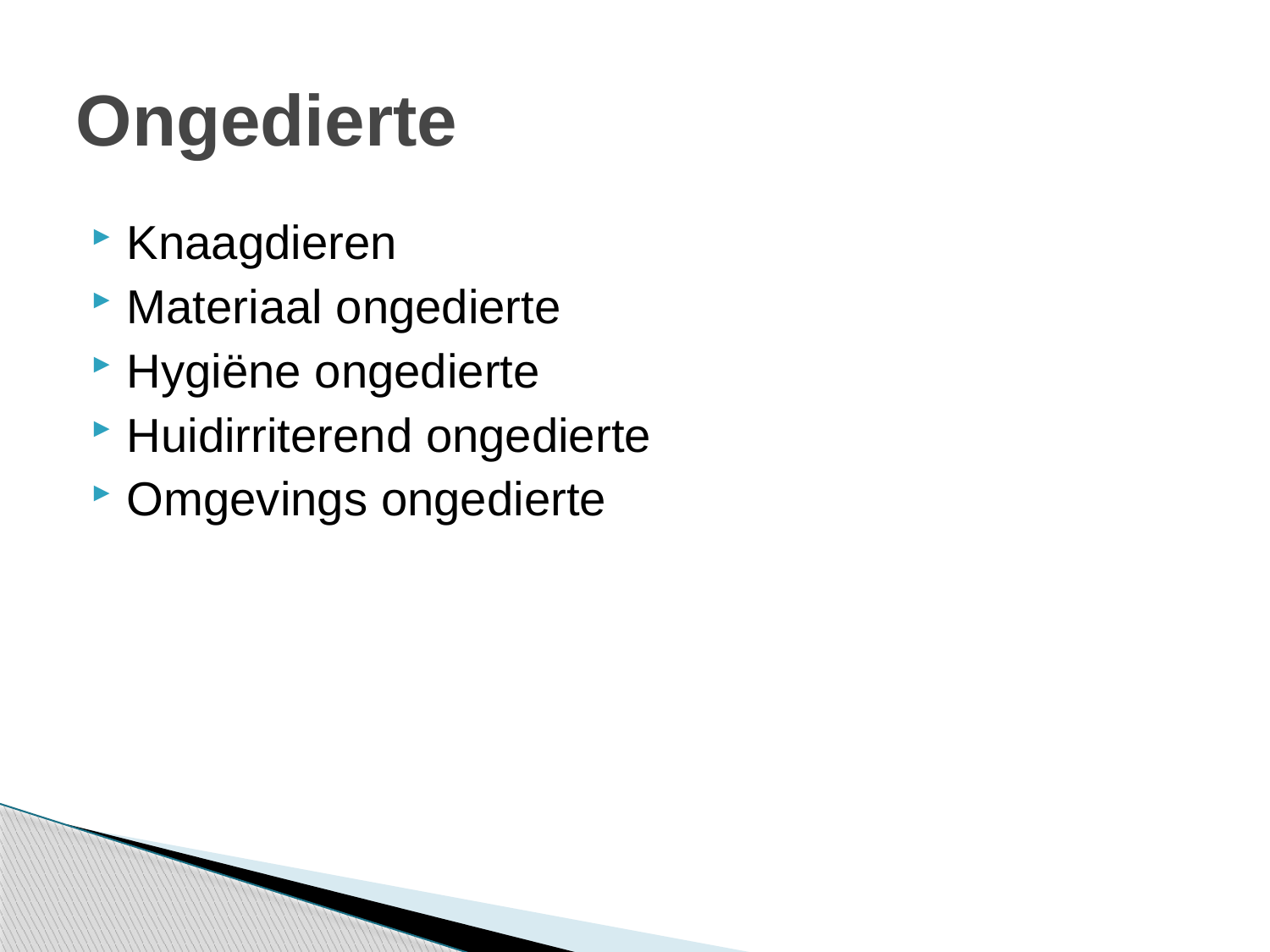

# Ongedierte
Knaagdieren
Materiaal ongedierte
Hygiëne ongedierte
Huidirriterend ongedierte
Omgevings ongedierte